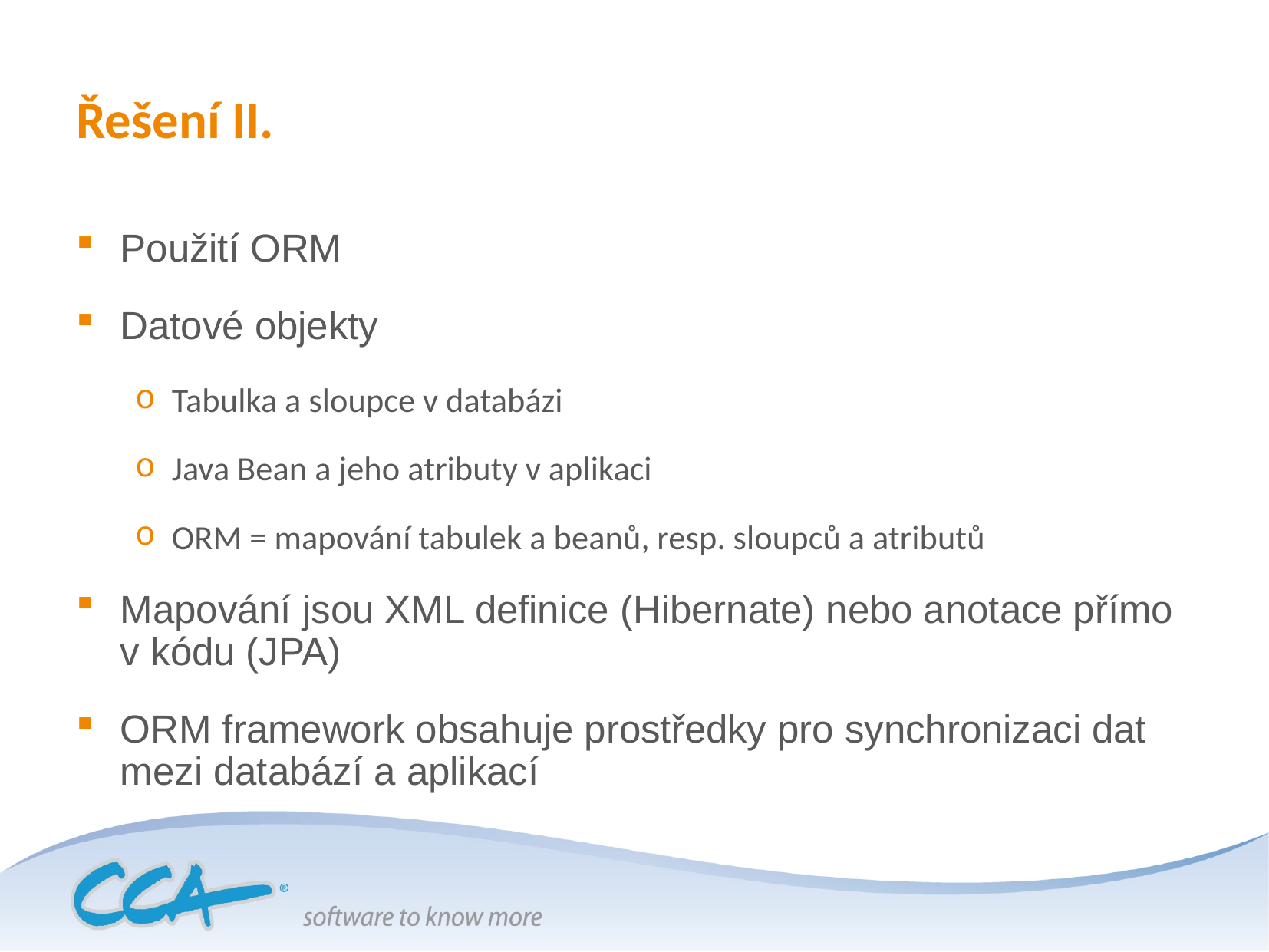

# Řešení II.
Použití ORM
Datové objekty
Tabulka a sloupce v databázi
Java Bean a jeho atributy v aplikaci
ORM = mapování tabulek a beanů, resp. sloupců a atributů
Mapování jsou XML definice (Hibernate) nebo anotace přímo v kódu (JPA)
ORM framework obsahuje prostředky pro synchronizaci dat mezi databází a aplikací